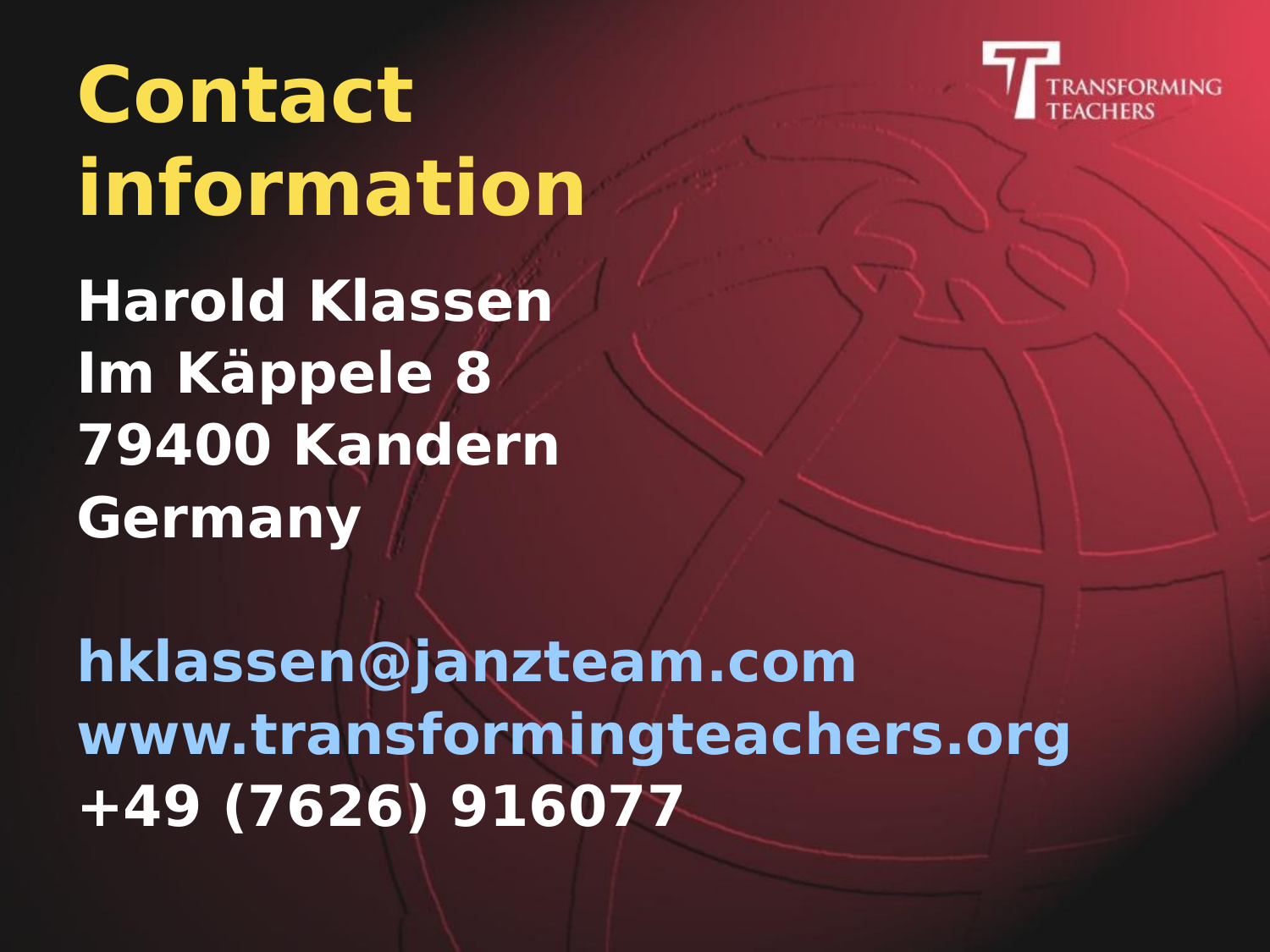

# Contact information
Harold Klassen
Im Käppele 8
79400 Kandern
Germany

hklassen@janzteam.com
www.transformingteachers.org
+49 (7626) 916077